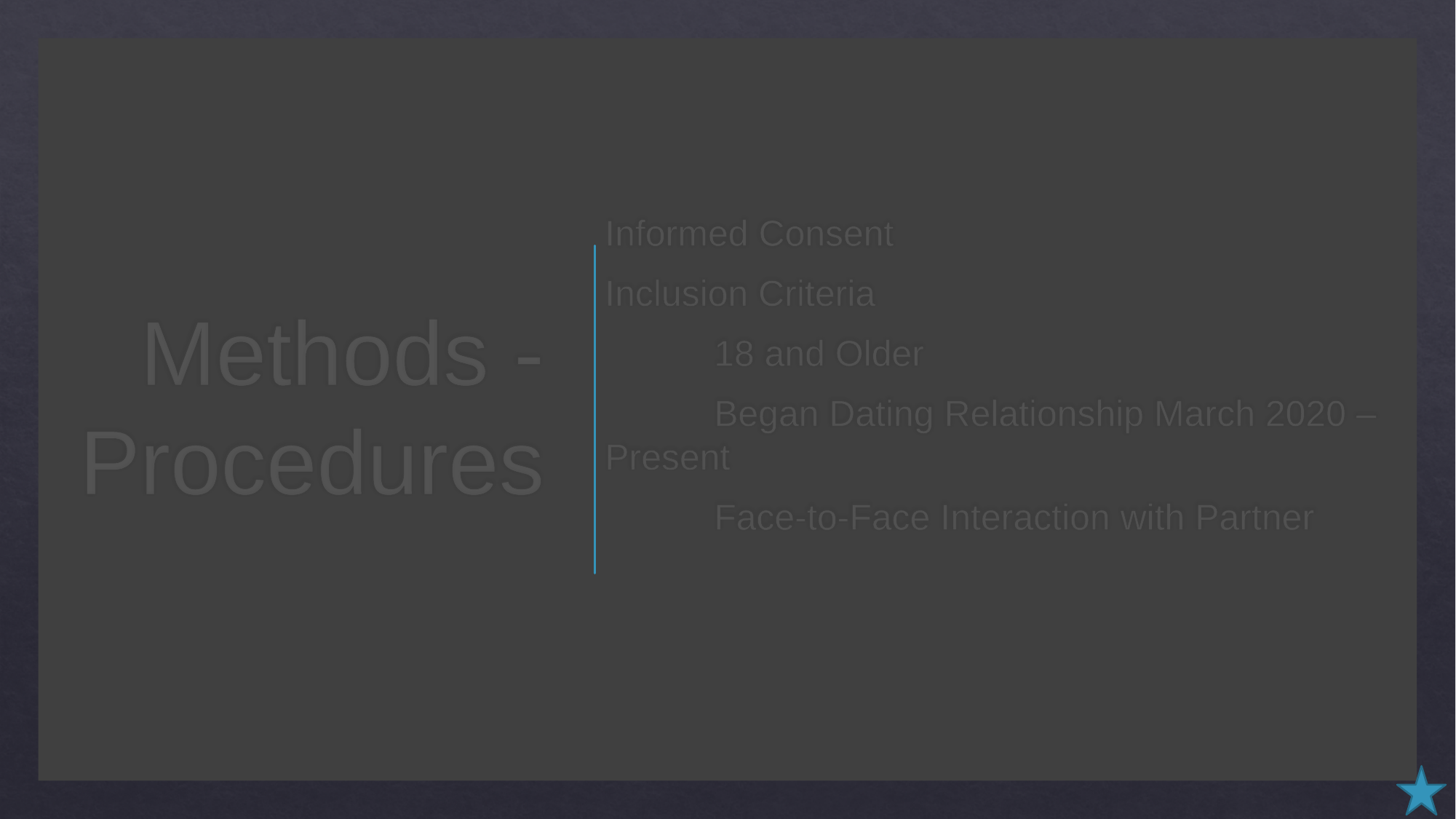

# Methods - Procedures
Informed Consent
Inclusion Criteria
	18 and Older
	Began Dating Relationship March 2020 – Present
	Face-to-Face Interaction with Partner